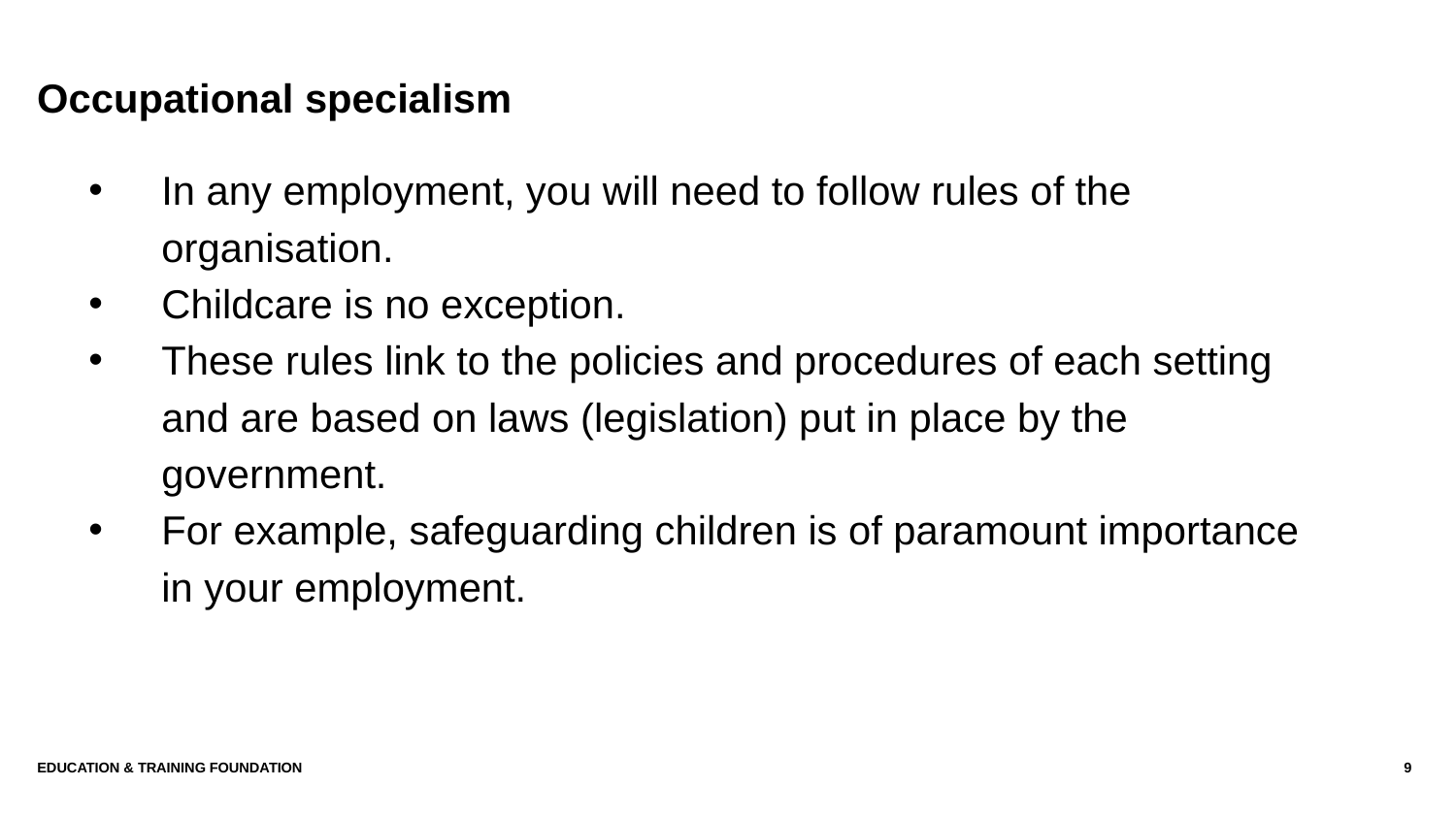

# Occupational specialism
In any employment, you will need to follow rules of the organisation.
Childcare is no exception.
These rules link to the policies and procedures of each setting and are based on laws (legislation) put in place by the government.
For example, safeguarding children is of paramount importance in your employment.
Education & Training Foundation
9